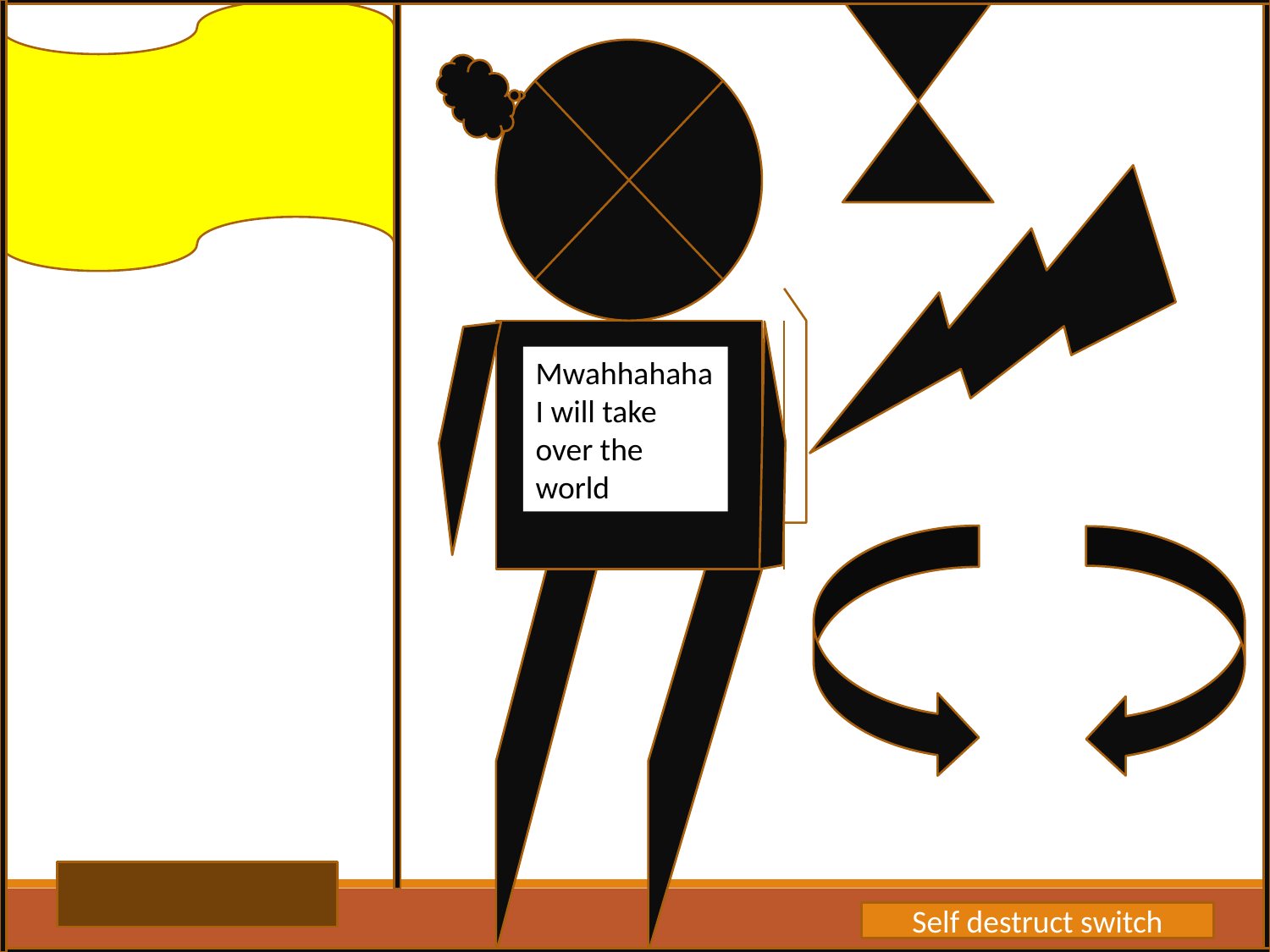

Mwahhahaha
I will take over the world

Self destruct switch